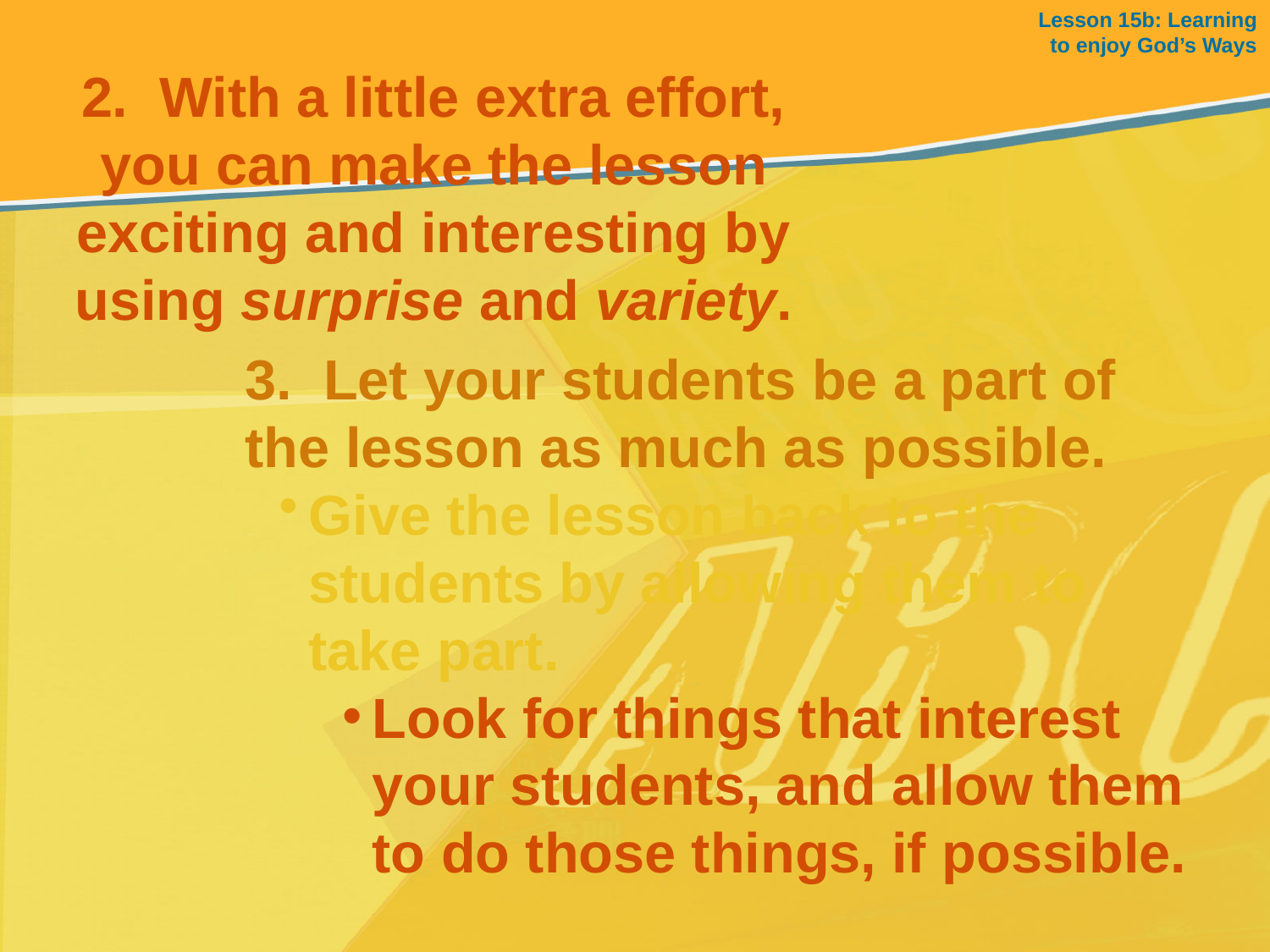

Lesson 15b: Learning to enjoy God’s Ways
2.  With a little extra effort, you can make the lesson exciting and interesting by using surprise and variety.
3.  Let your students be a part of the lesson as much as possible.
Give the lesson back to the students by allowing them to take part.
Look for things that interest your students, and allow them to do those things, if possible.